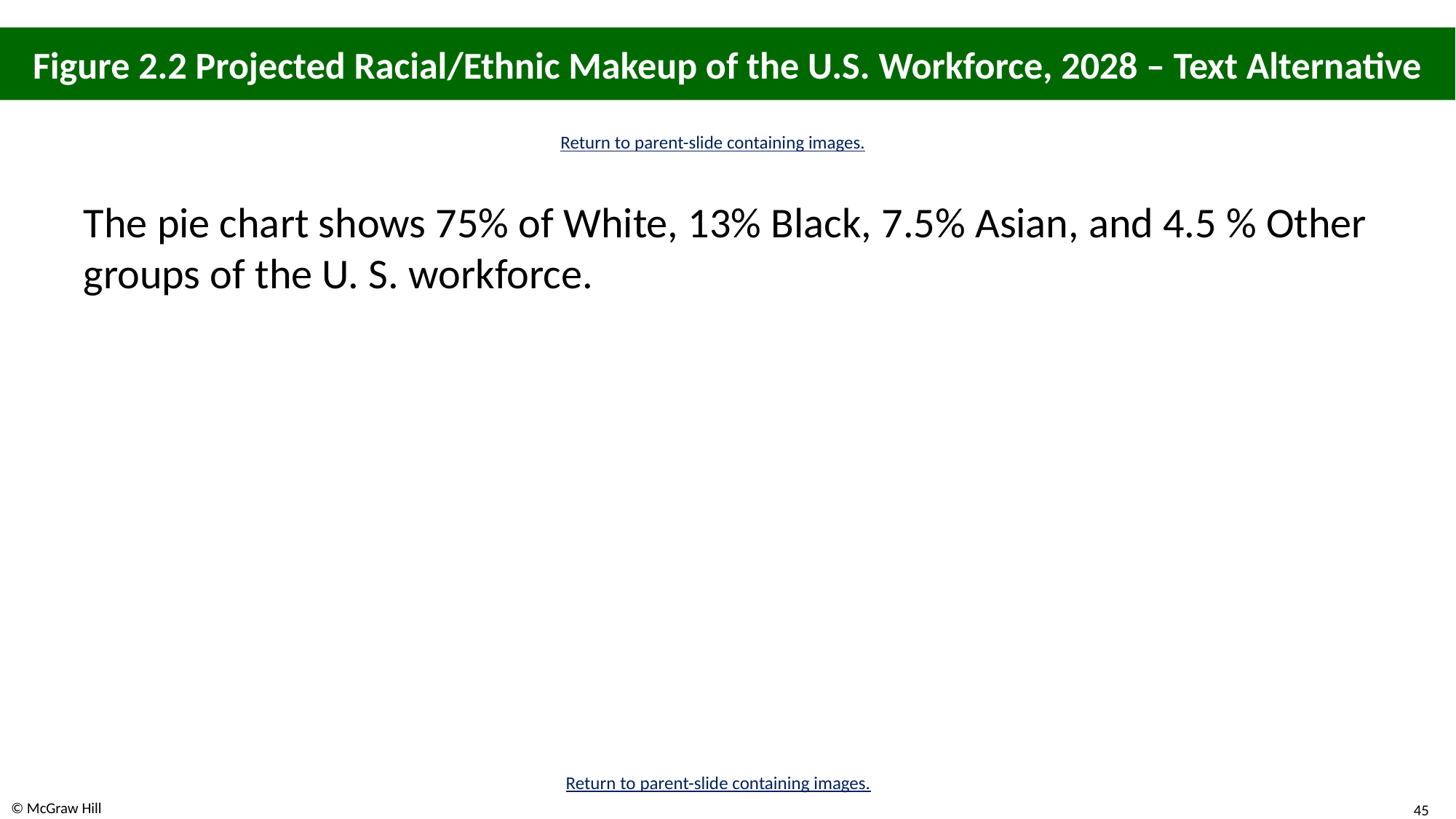

# Figure 2.2 Projected Racial/Ethnic Makeup of the U.S. Workforce, 2028 – Text Alternative
Return to parent-slide containing images.
The pie chart shows 75% of White, 13% Black, 7.5% Asian, and 4.5 % Other groups of the U. S. workforce.
Return to parent-slide containing images.